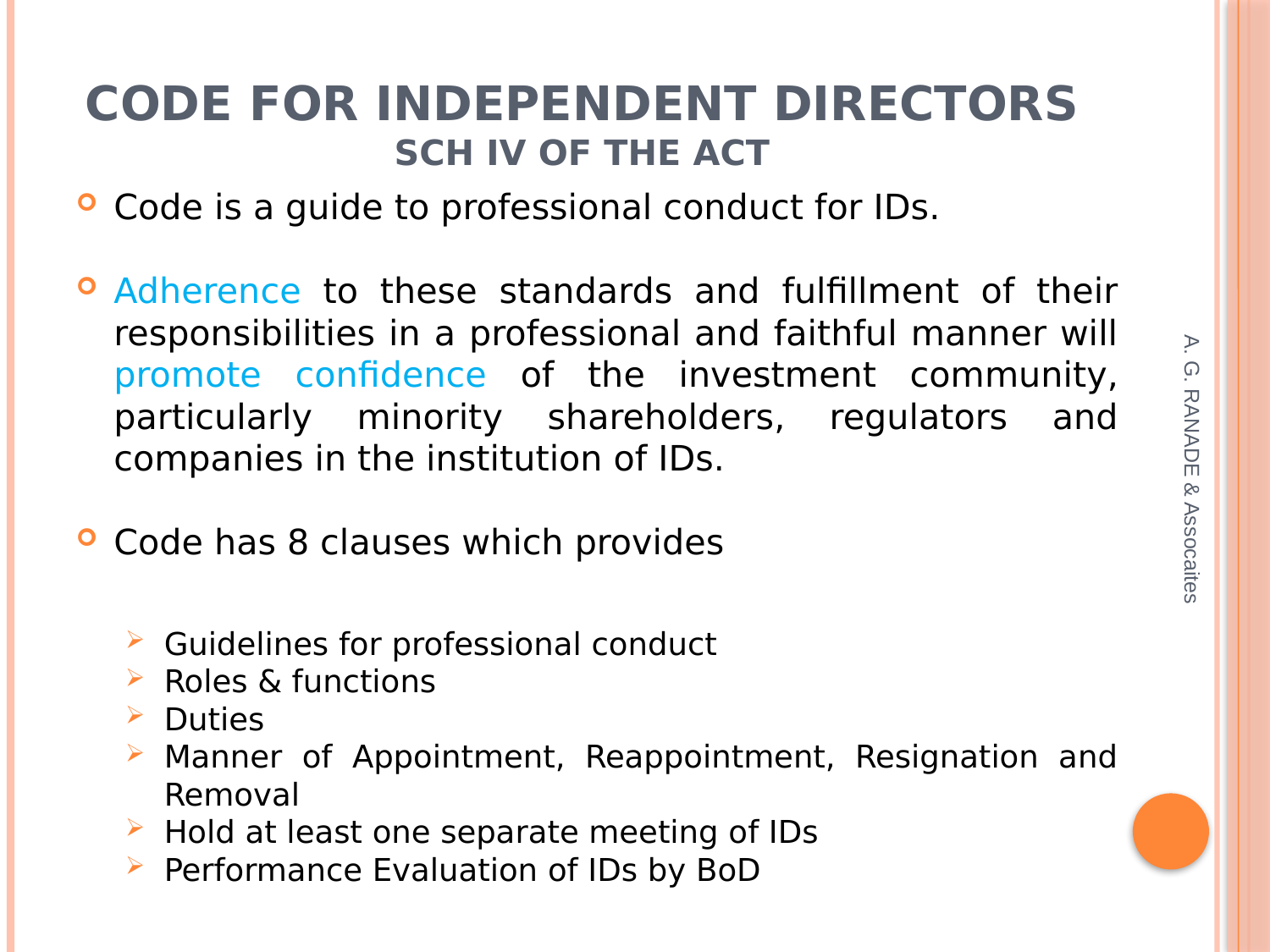

# Code for independent directors Sch IV of the act
Code is a guide to professional conduct for IDs.

Adherence to these standards and fulfillment of their responsibilities in a professional and faithful manner will promote confidence of the investment community, particularly minority shareholders, regulators and companies in the institution of IDs.

Code has 8 clauses which provides

Guidelines for professional conduct
Roles & functions
Duties
Manner of Appointment, Reappointment, Resignation and Removal
Hold at least one separate meeting of IDs
Performance Evaluation of IDs by BoD

A. G. RANADE & Assocaites